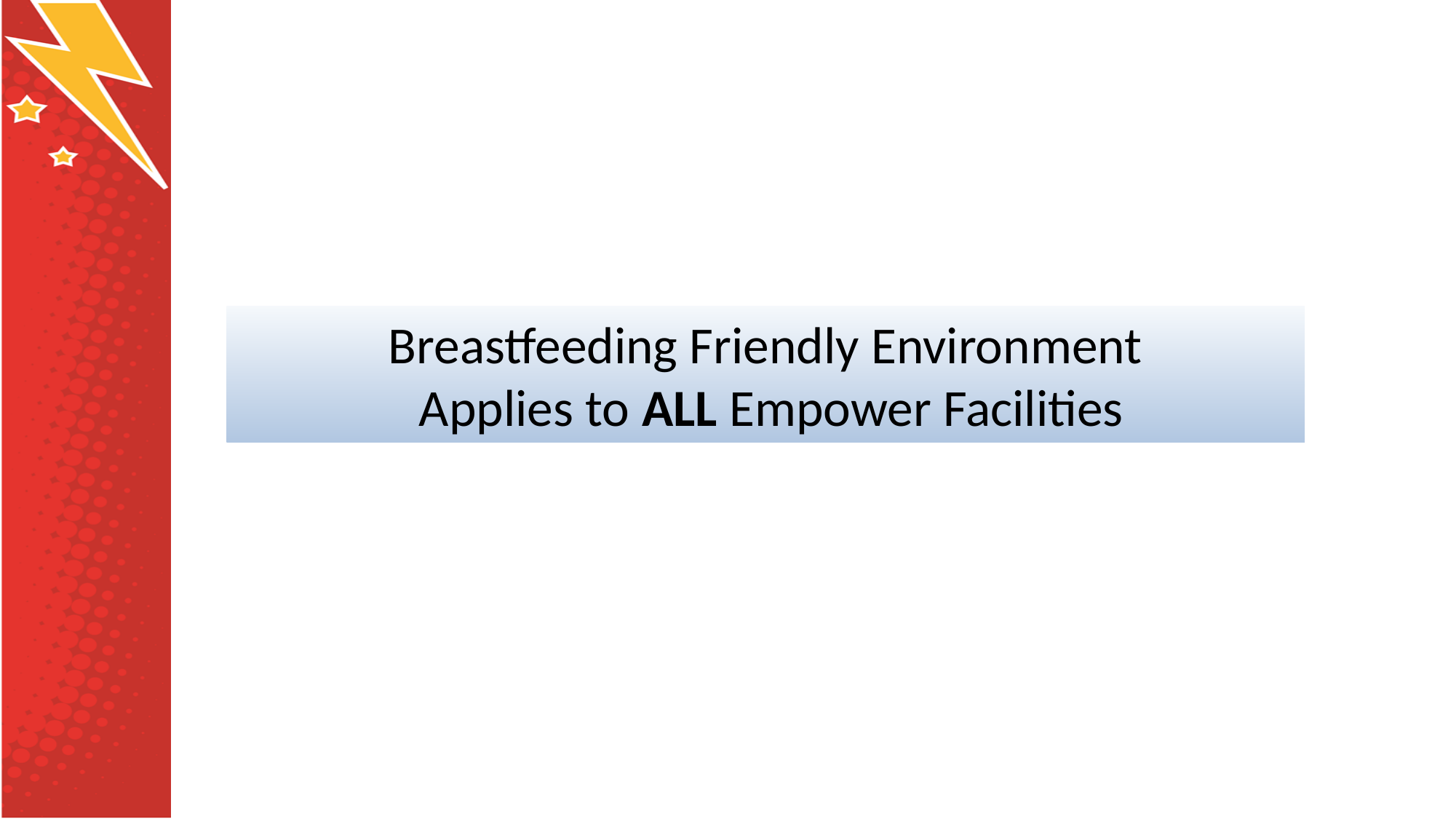

# Breastfeeding Friendly Environment Applies to ALL Empower Facilities